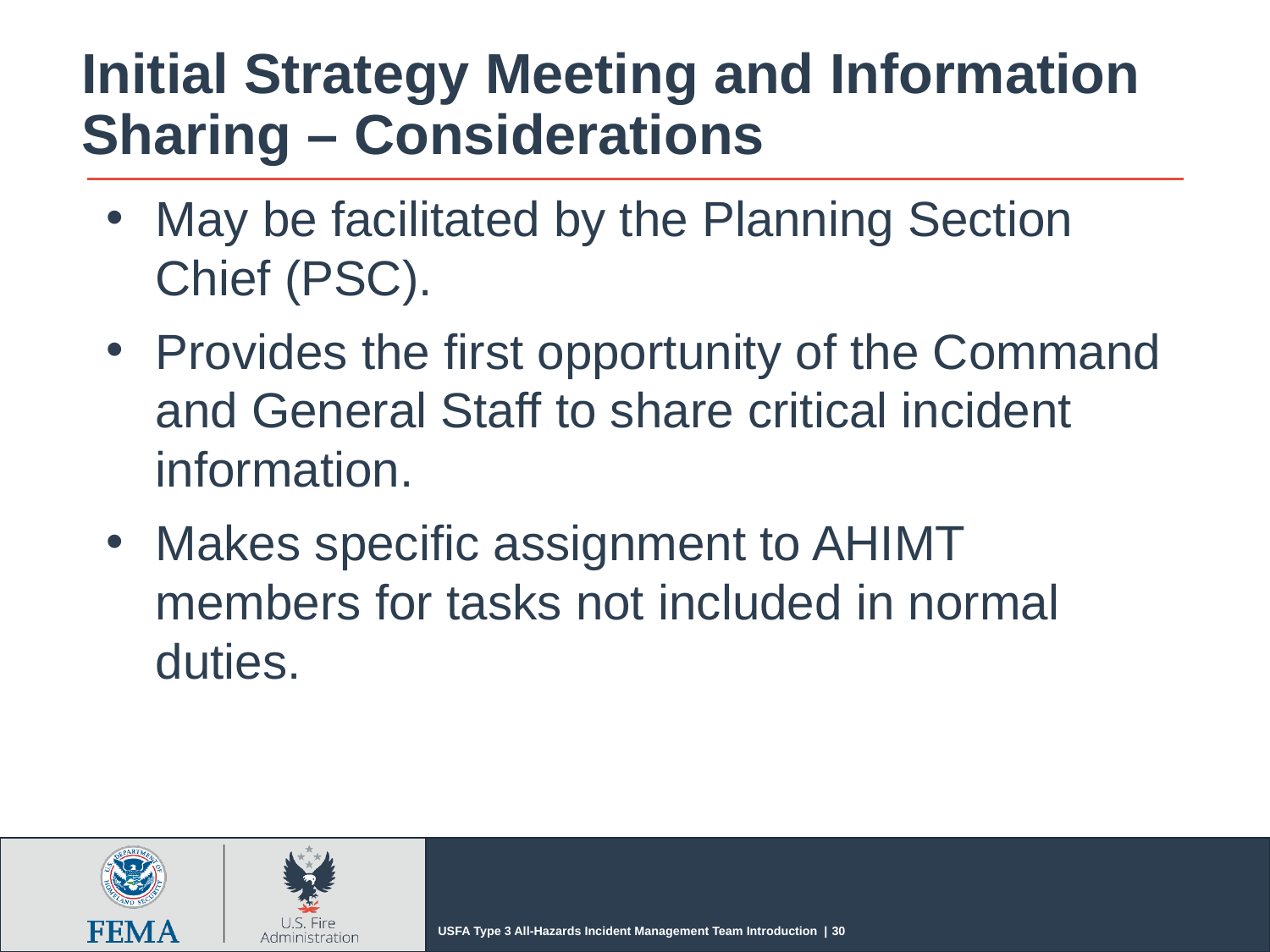

# Initial Strategy Meeting and Information Sharing – Considerations
May be facilitated by the Planning Section Chief (PSC).
Provides the first opportunity of the Command and General Staff to share critical incident information.
Makes specific assignment to AHIMT members for tasks not included in normal duties.

USFA Type 3 All-Hazards Incident Management Team Introduction  | 30